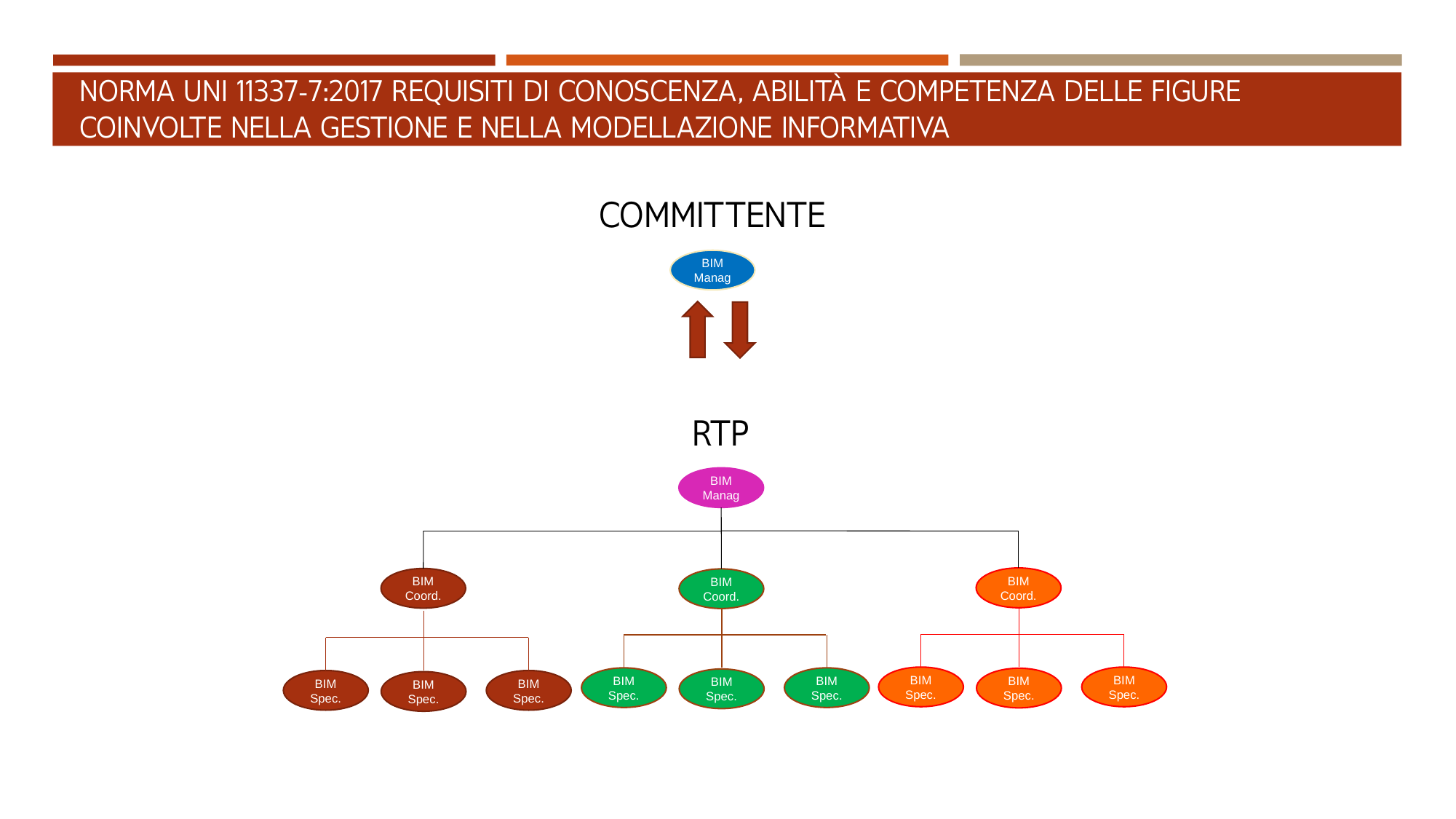

# Norma UNI 11337-7:2017 Requisiti di conoscenza, abilità e competenza delle figure coinvolte nella gestione e nella modellazione informativa
COMMITTENTE
BIM Manag

RTP
BIM Manag
BIM Coord.
BIM Coord.
BIM Coord.
BIM Spec.
BIM Spec.
BIM Spec.
BIM Spec.
BIM Spec.
BIM Spec.
BIM Spec.
BIM Spec.
BIM Spec.